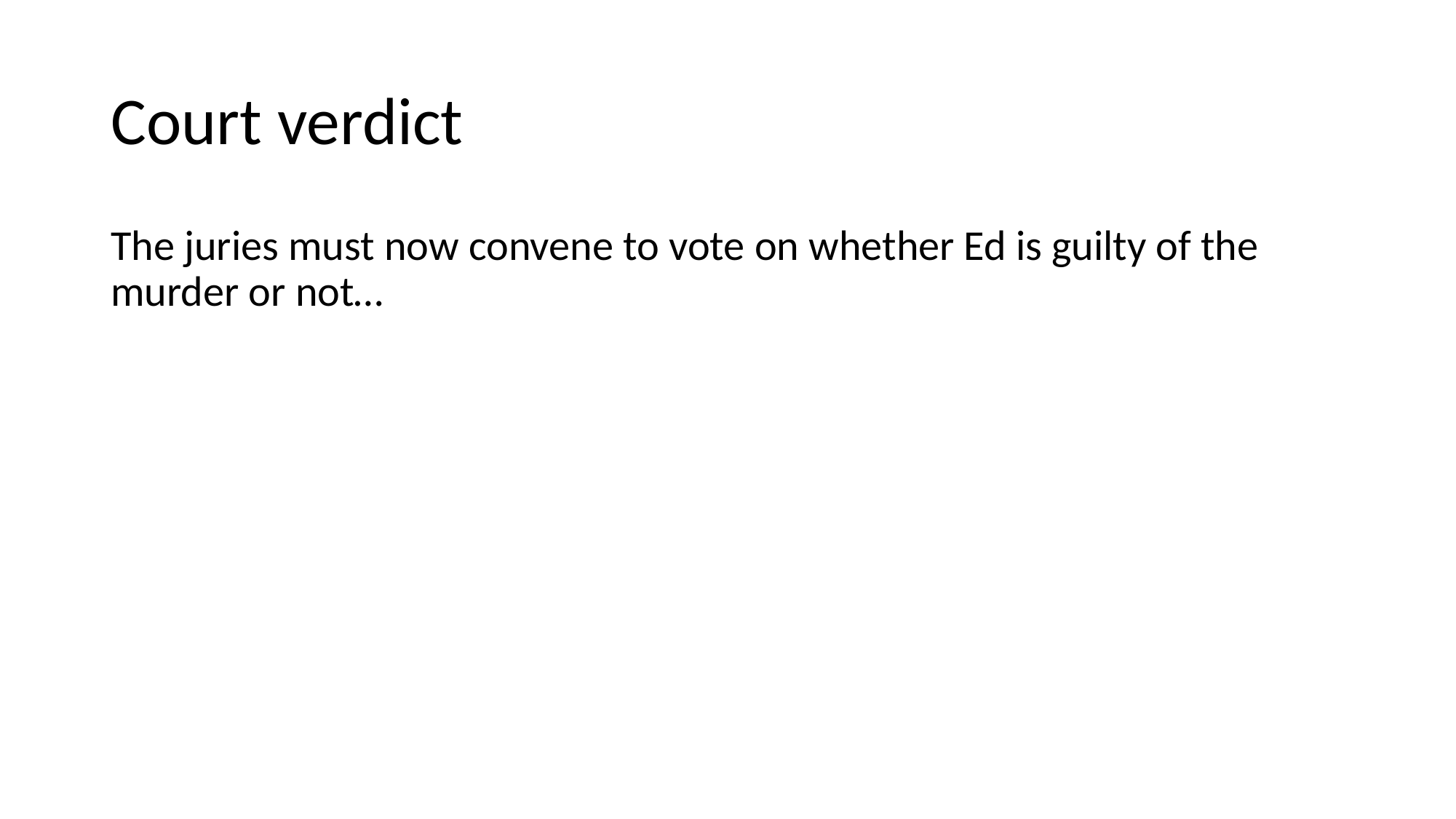

# Court verdict
The juries must now convene to vote on whether Ed is guilty of the murder or not…